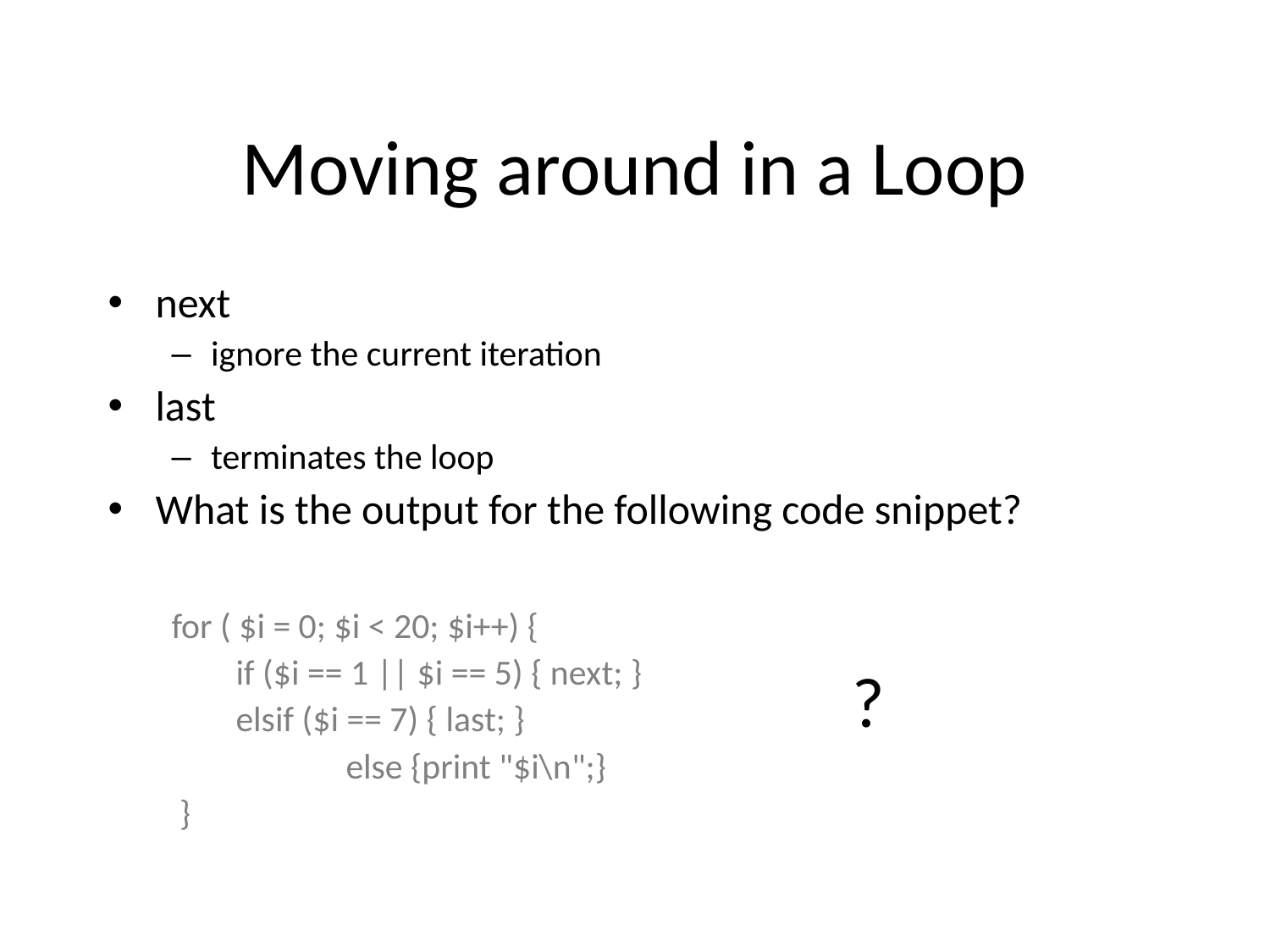

# Moving around in a Loop
next
ignore the current iteration
last
terminates the loop
What is the output for the following code snippet?

for ( $i = 0; $i < 20; $i++) {
        if ($i == 1 || $i == 5) { next; }
        elsif ($i == 7) { last; }
		 else {print "$i\n";}
 }
?